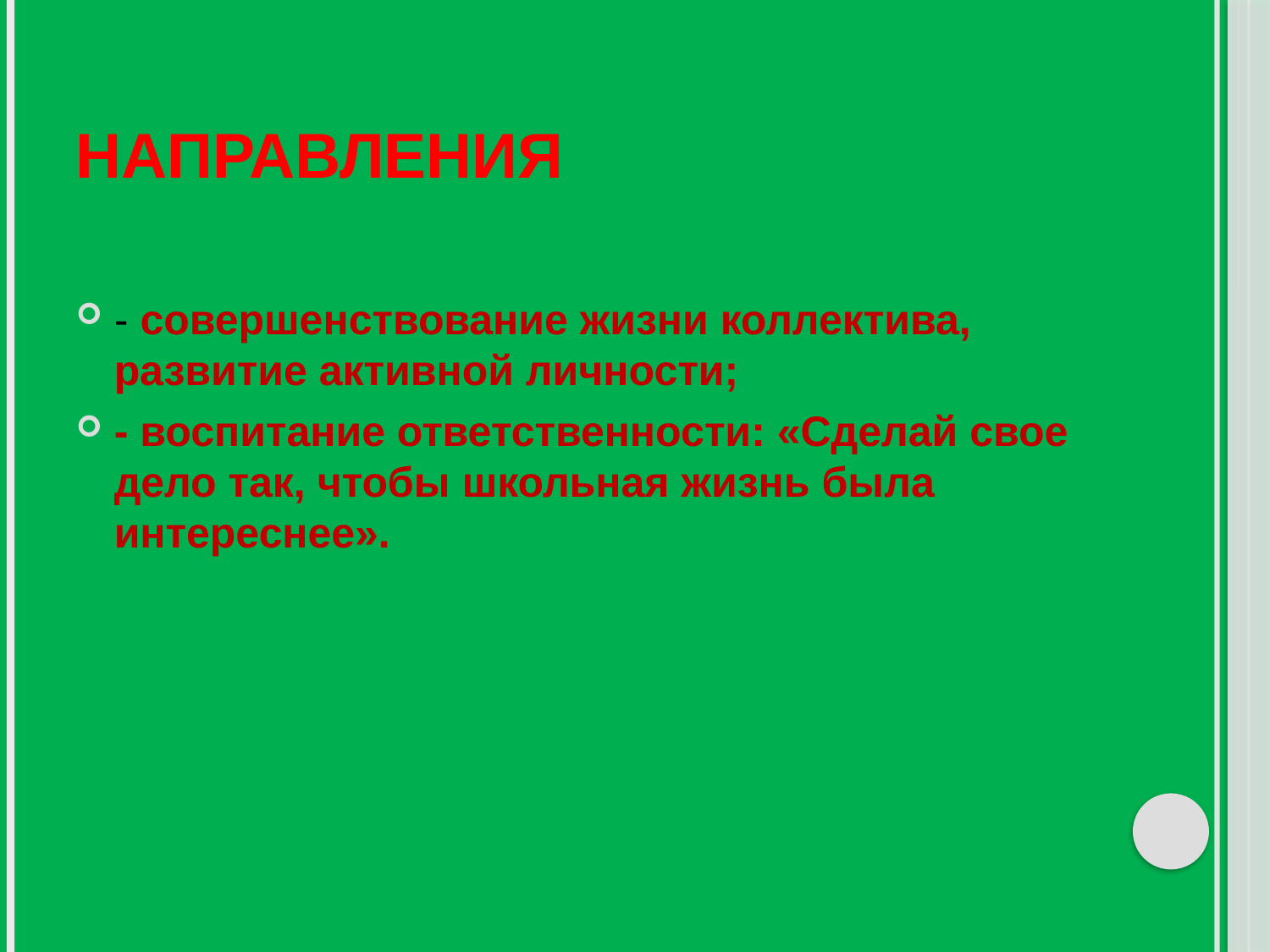

# Направления
- совершенствование жизни коллектива, развитие активной личности;
- воспитание ответственности: «Сделай свое дело так, чтобы школьная жизнь была интереснее».